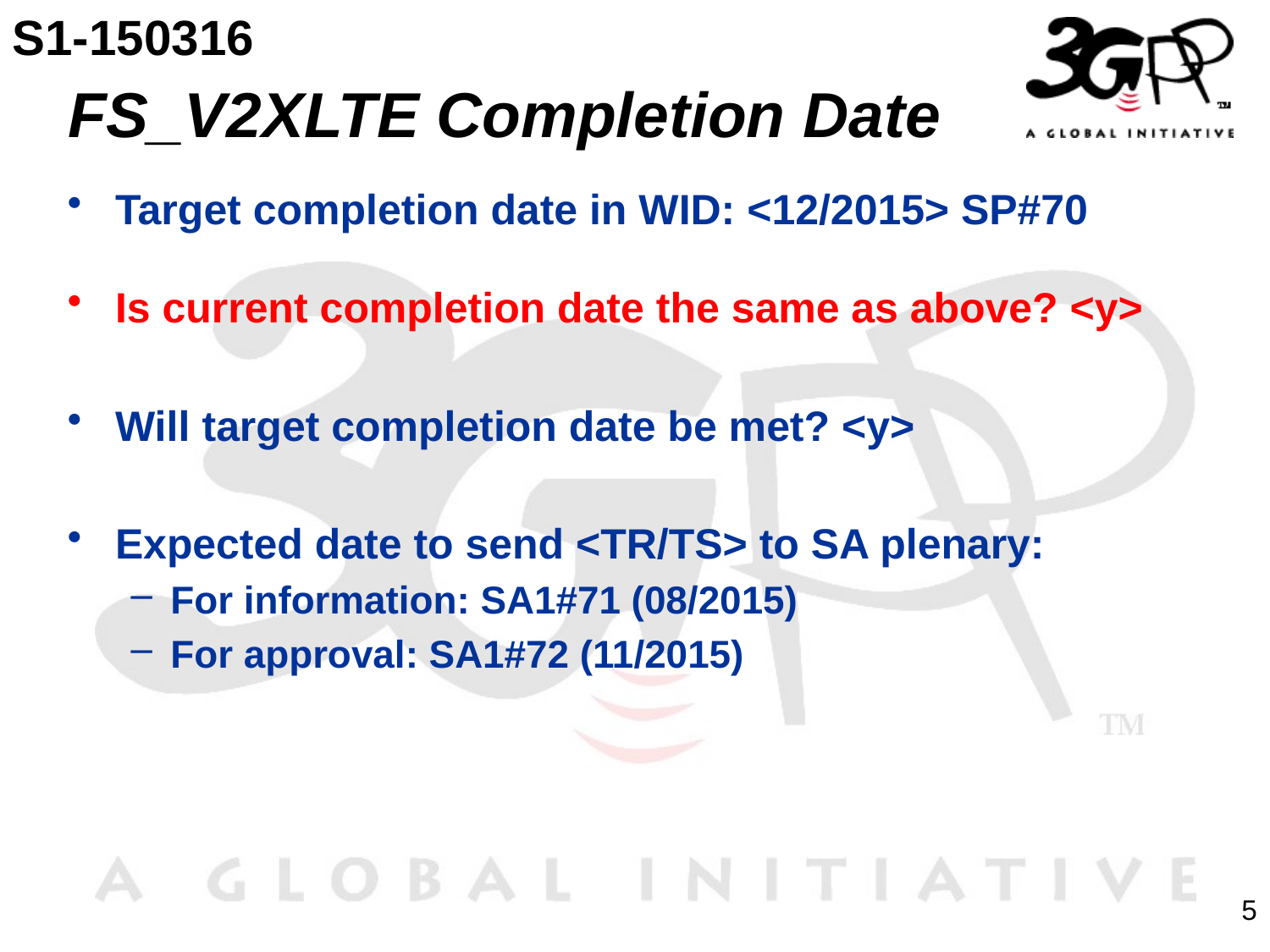

S1-150316
# FS_V2XLTE Completion Date
Target completion date in WID: <12/2015> SP#70

Is current completion date the same as above? <y>

Will target completion date be met? <y>

Expected date to send <TR/TS> to SA plenary:
For information: SA1#71 (08/2015)
For approval: SA1#72 (11/2015)

5